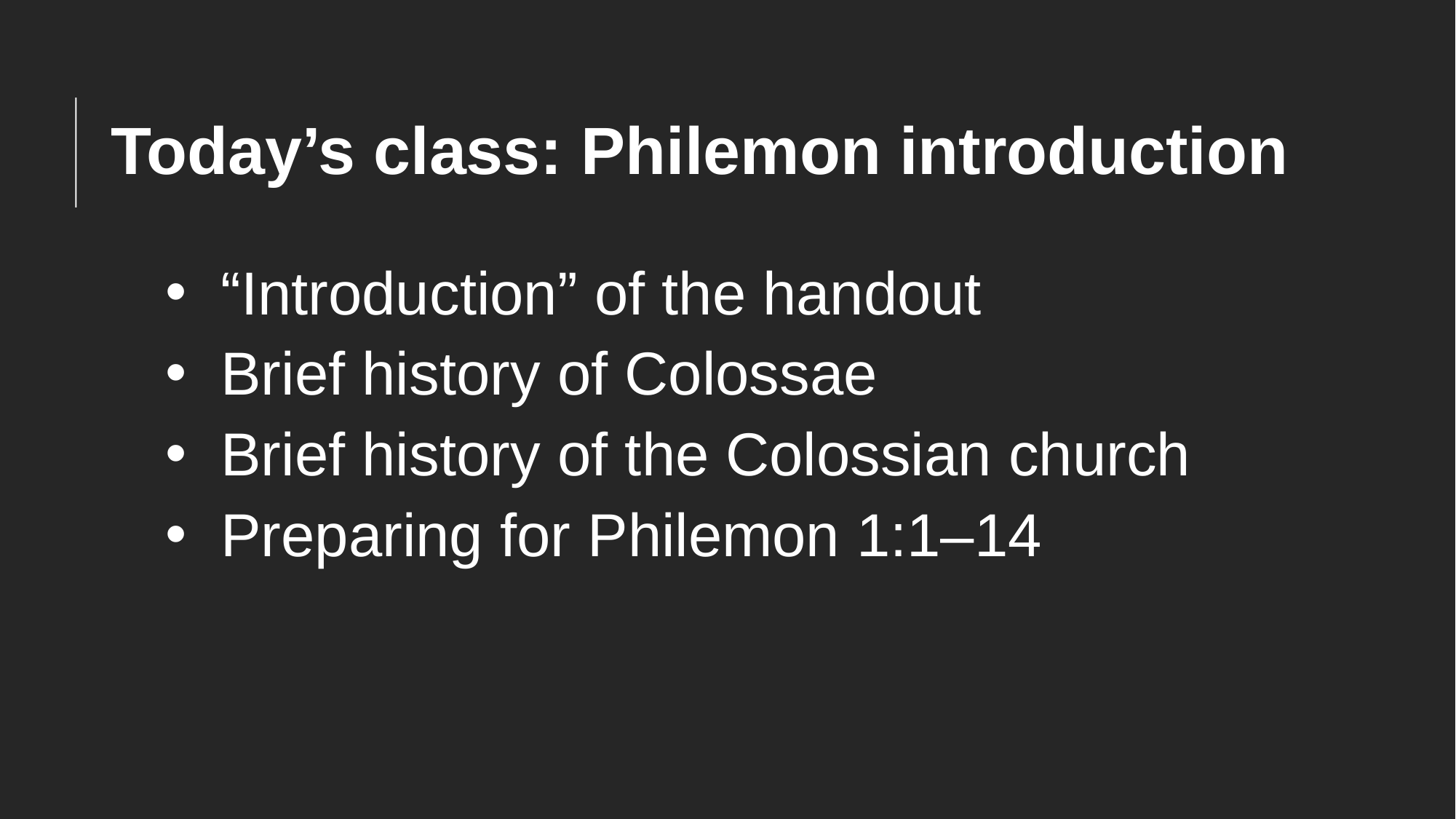

# Today’s class: Philemon introduction
“Introduction” of the handout
Brief history of Colossae
Brief history of the Colossian church
Preparing for Philemon 1:1–14